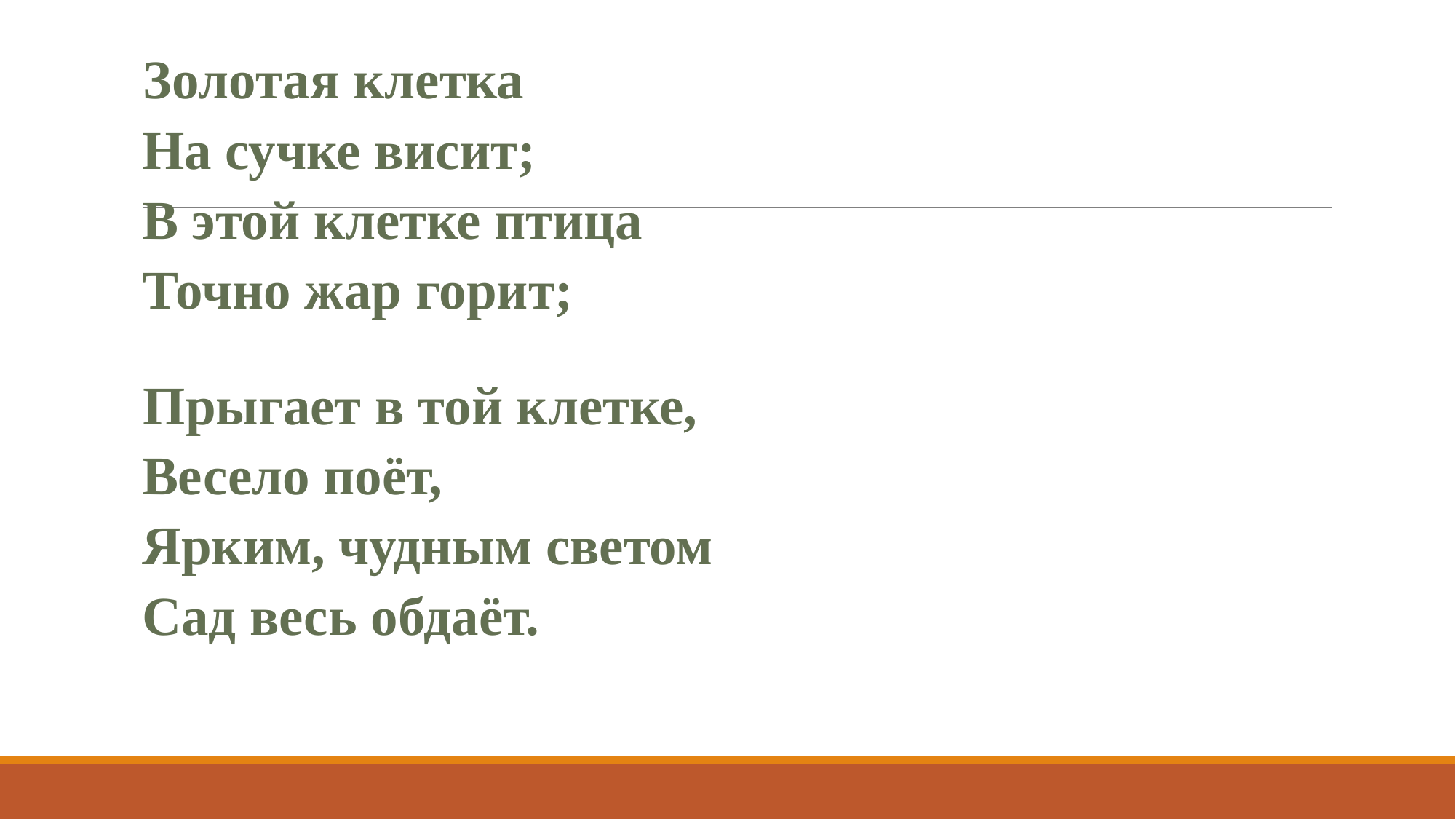

#
Золотая клетка
На сучке висит;
В этой клетке птица
Точно жар горит;
Прыгает в той клетке,
Весело поёт,
Ярким, чудным светом
Сад весь обдаёт.